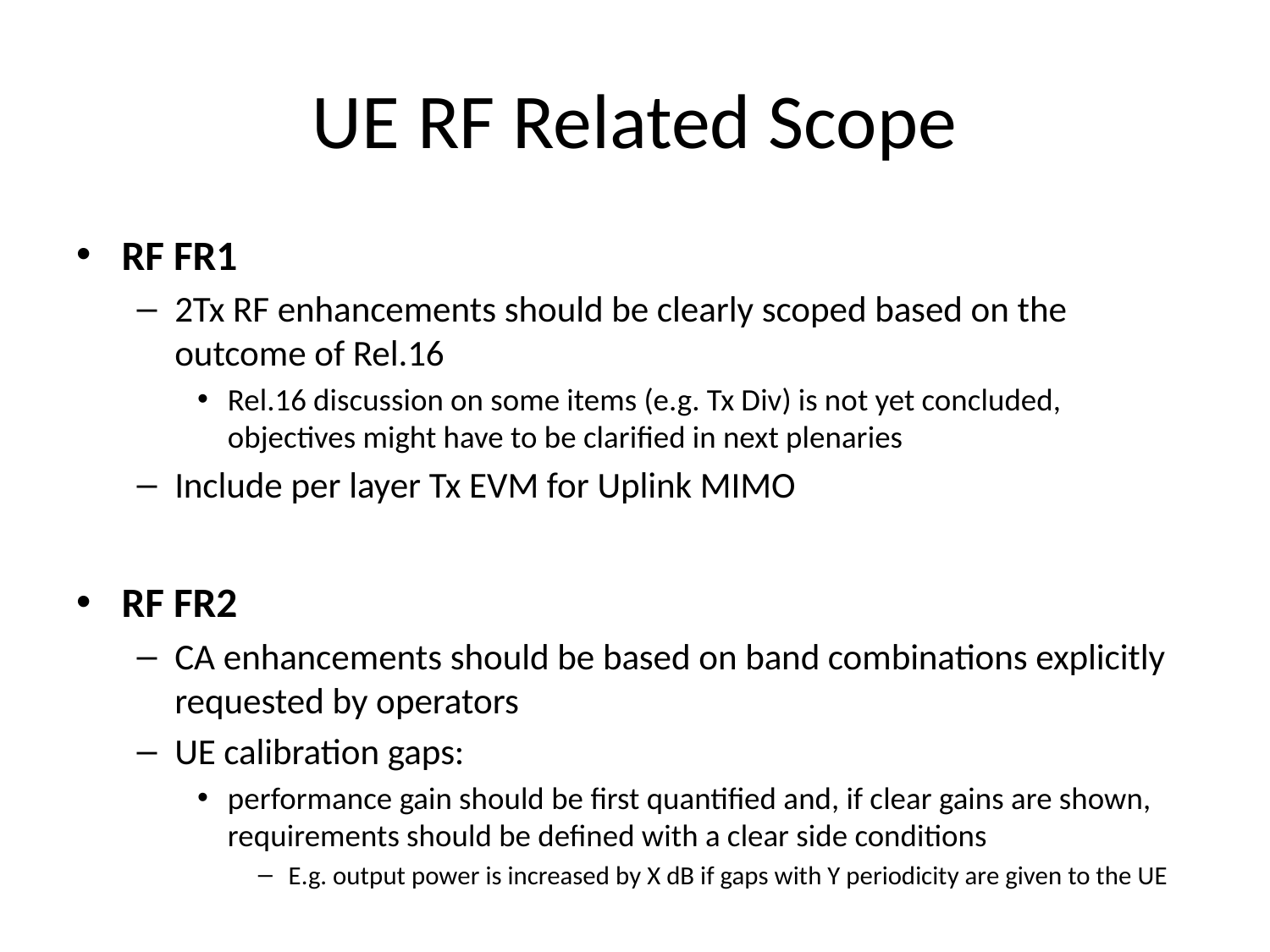

# UE RF Related Scope
RF FR1
2Tx RF enhancements should be clearly scoped based on the outcome of Rel.16
Rel.16 discussion on some items (e.g. Tx Div) is not yet concluded, objectives might have to be clarified in next plenaries
Include per layer Tx EVM for Uplink MIMO

RF FR2
CA enhancements should be based on band combinations explicitly requested by operators
UE calibration gaps:
performance gain should be first quantified and, if clear gains are shown, requirements should be defined with a clear side conditions
E.g. output power is increased by X dB if gaps with Y periodicity are given to the UE